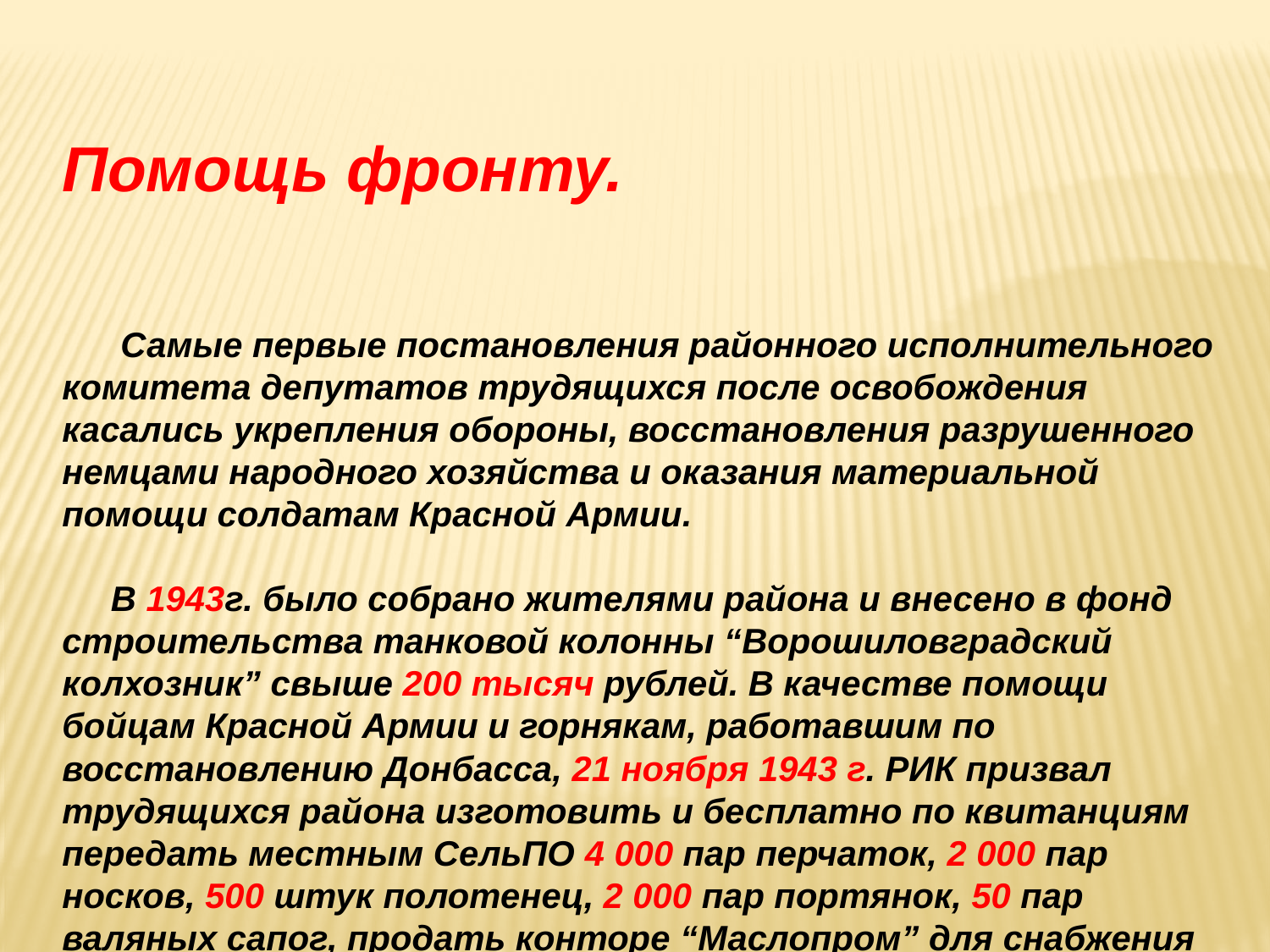

Помощь фронту.

      Самые первые постановления районного исполнительного комитета депутатов трудящихся после освобождения касались укрепления обороны, восстановления разрушенного немцами народного хозяйства и оказания материальной помощи солдатам Красной Армии.
     В 1943г. было собрано жителями района и внесено в фонд строительства танковой колонны “Ворошиловградский колхозник” свыше 200 тысяч рублей. В качестве помощи бойцам Красной Армии и горнякам, работавшим по восстановлению Донбасса, 21 ноября 1943 г. РИК призвал трудящихся района изготовить и бесплатно по квитанциям передать местным СельПО 4 000 пар перчаток, 2 000 пар носков, 500 штук полотенец, 2 000 пар портянок, 50 пар валяных сапог, продать конторе “Маслопром” для снабжения госпиталей 15 тыс.литров молока .
                                         План был выполнен.